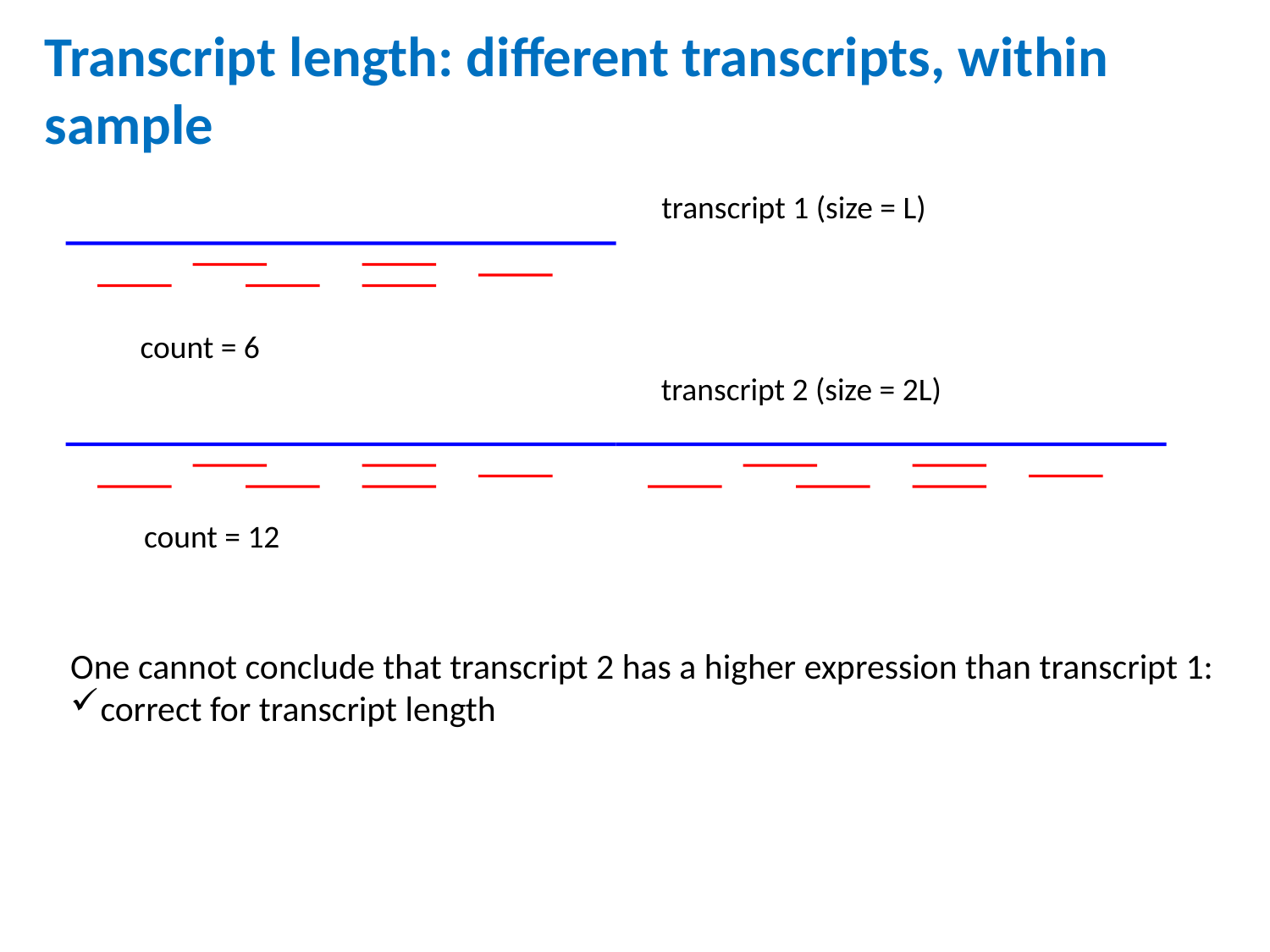

Transcript length: different transcripts, within sample
transcript 1 (size = L)

count = 6
transcript 2 (size = 2L)

count = 12
One cannot conclude that transcript 2 has a higher expression than transcript 1:
correct for transcript length